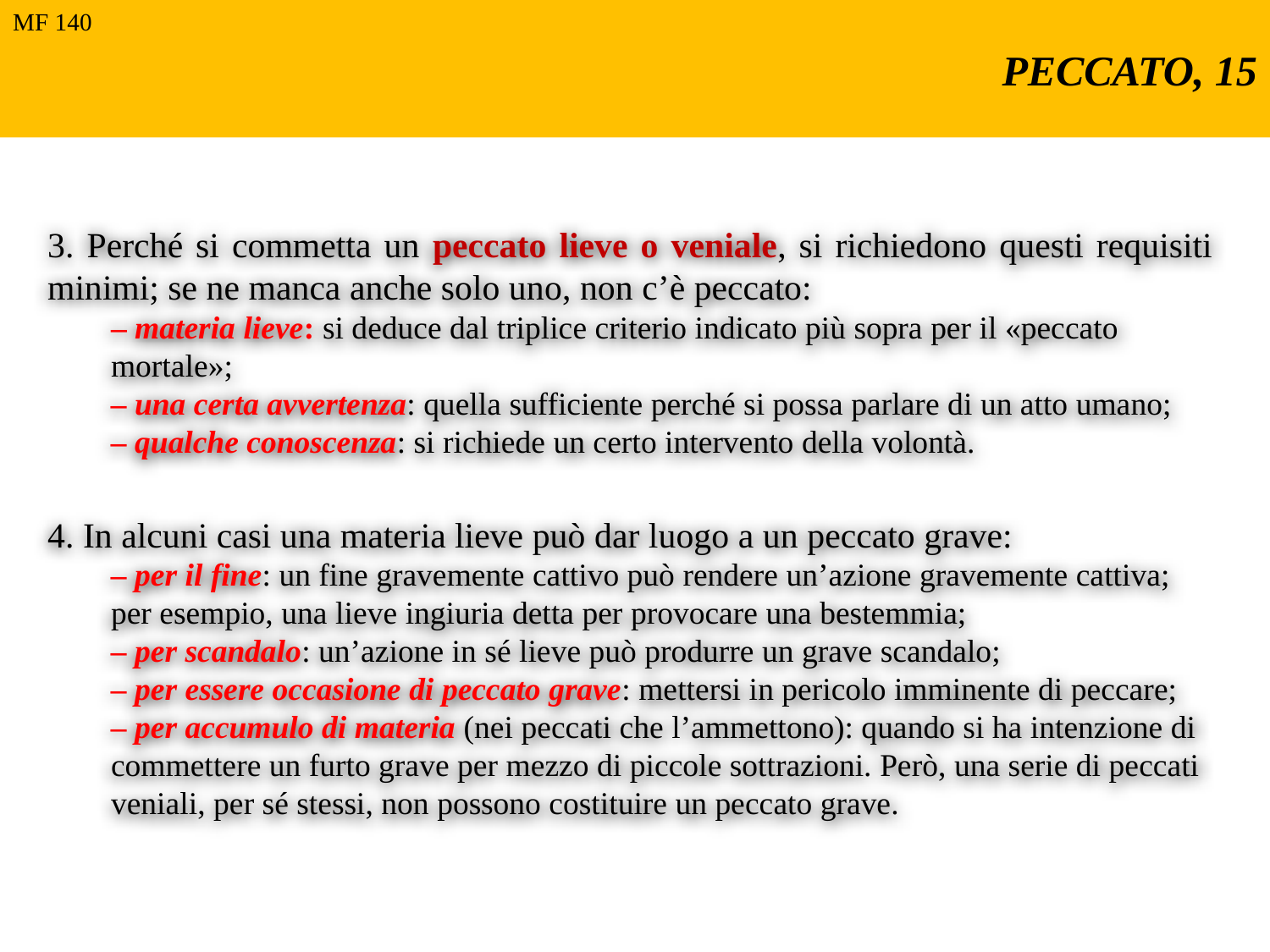

# PECCATO, 15
MF 140
3. Perché si commetta un peccato lieve o veniale, si richiedono questi requisiti minimi; se ne manca anche solo uno, non c’è peccato:
– materia lieve: si deduce dal triplice criterio indicato più sopra per il «peccato mortale»;
– una certa avvertenza: quella sufficiente perché si possa parlare di un atto umano;
– qualche conoscenza: si richiede un certo intervento della volontà.
4. In alcuni casi una materia lieve può dar luogo a un peccato grave:
– per il fine: un fine gravemente cattivo può rendere un’azione gravemente cattiva; per esempio, una lieve ingiuria detta per provocare una bestemmia;
– per scandalo: un’azione in sé lieve può produrre un grave scandalo;
– per essere occasione di peccato grave: mettersi in pericolo imminente di peccare;
– per accumulo di materia (nei peccati che l’ammettono): quando si ha intenzione di commettere un furto grave per mezzo di piccole sottrazioni. Però, una serie di peccati veniali, per sé stessi, non possono costituire un peccato grave.